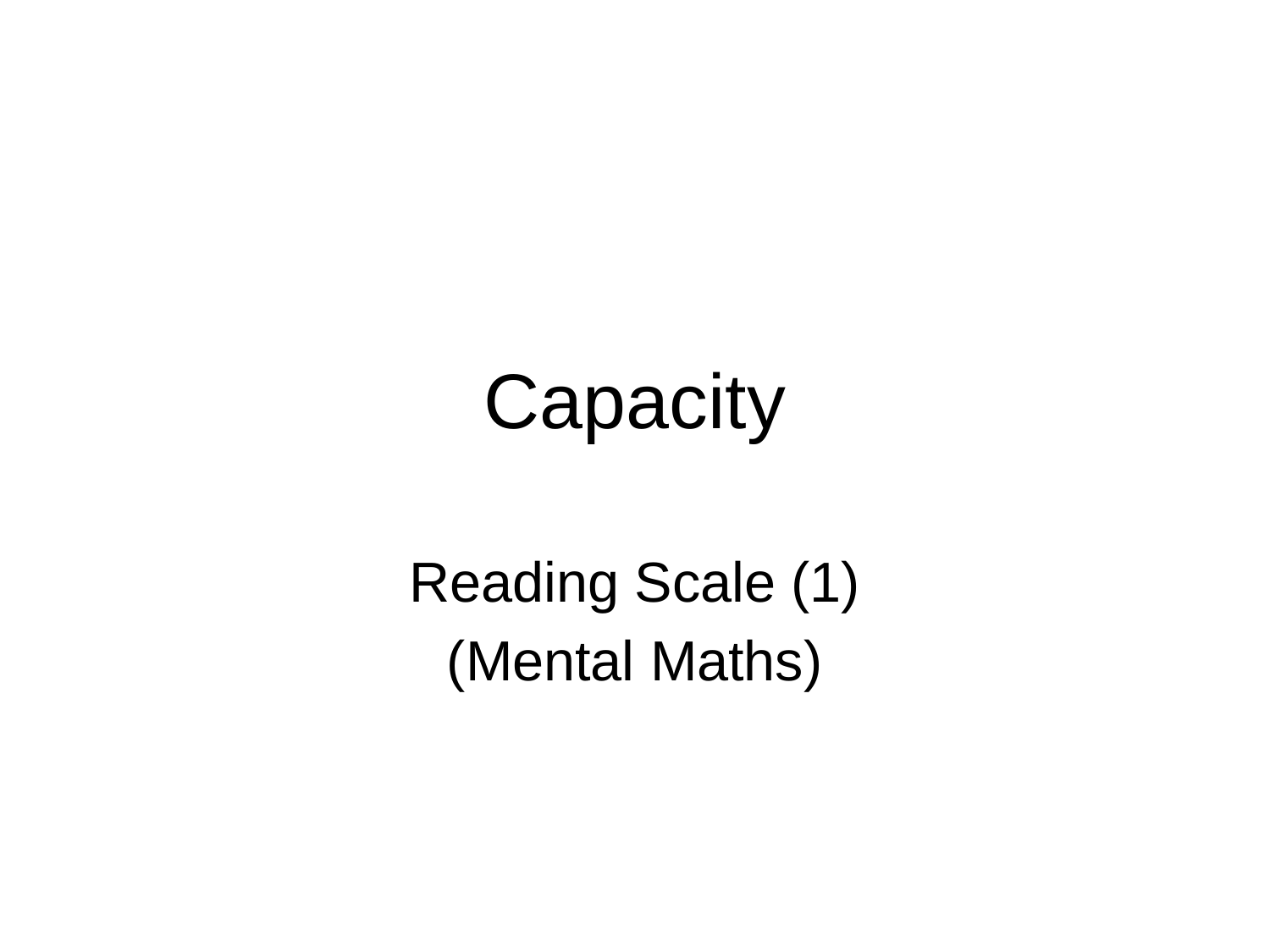

# Capacity
Reading Scale (1)
(Mental Maths)